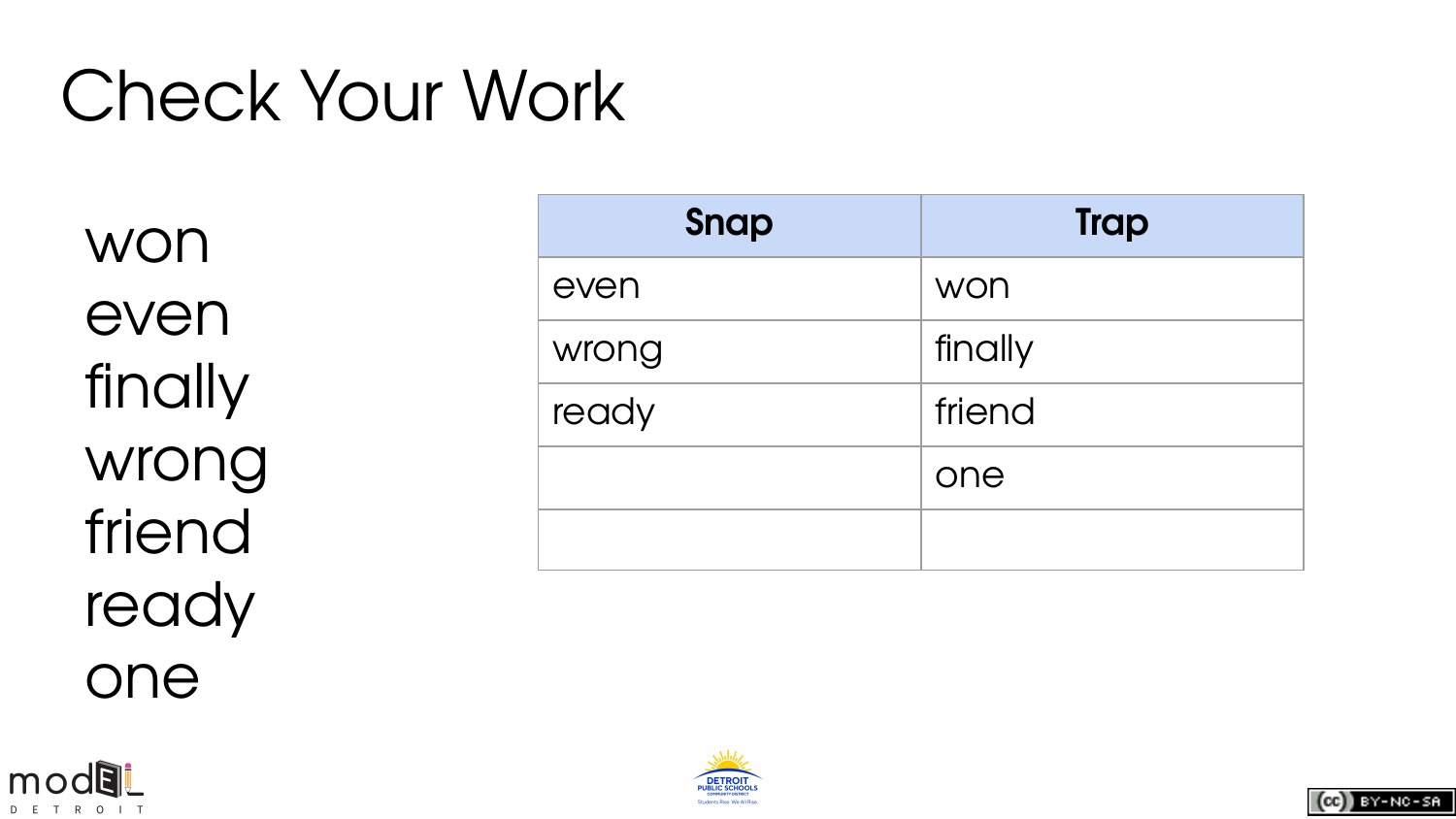

# Check Your Work
won
even
finally
wrong
friend
ready
one

| Snap | Trap |
| --- | --- |
| even | won |
| wrong | finally |
| ready | friend |
|  | one |
|  |  |